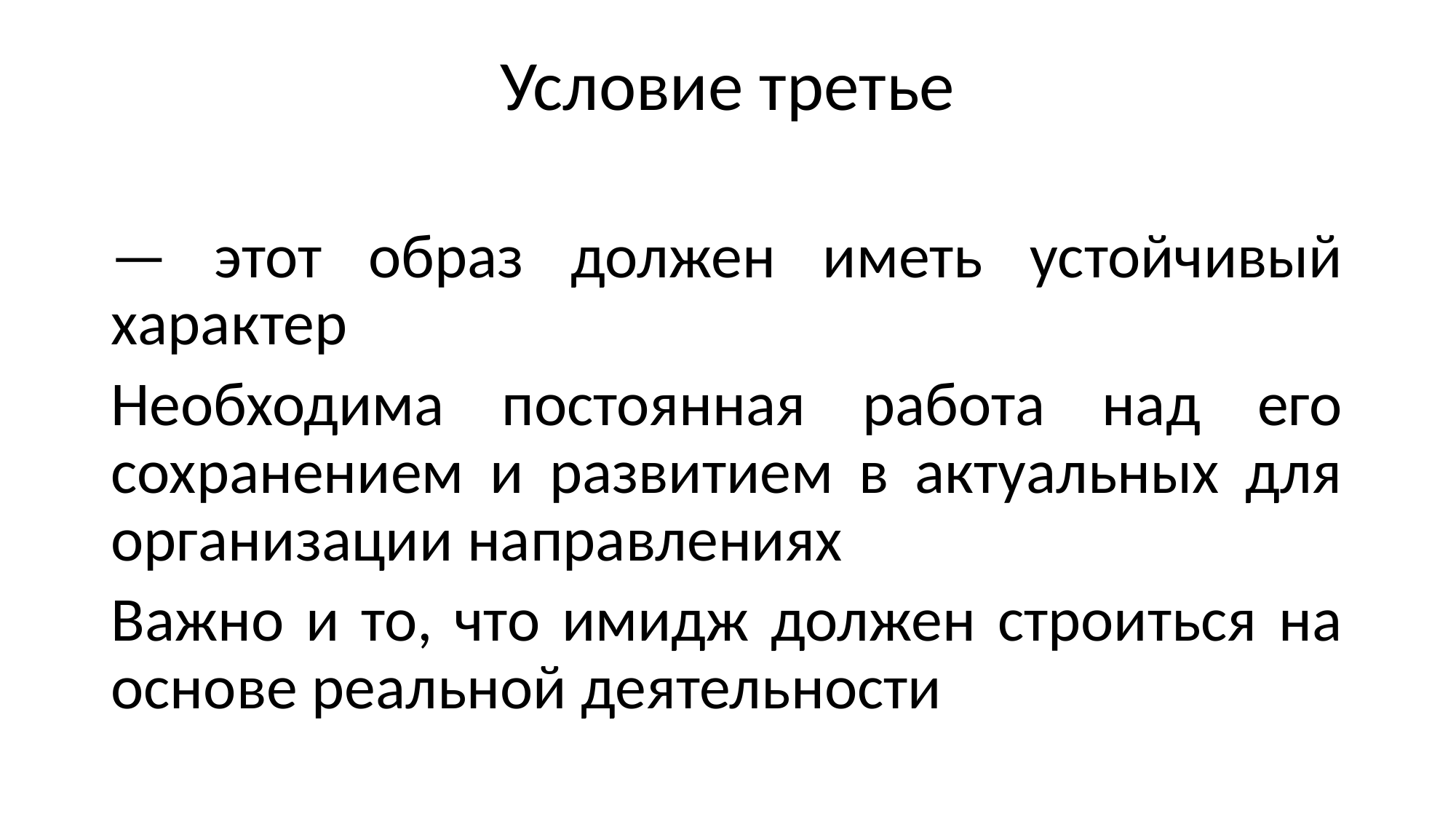

# Условие третье
— этот образ должен иметь устойчивый характер
Необходима постоянная работа над его сохранением и развитием в актуальных для организации направлениях
Важно и то, что имидж должен строиться на основе реальной деятельности